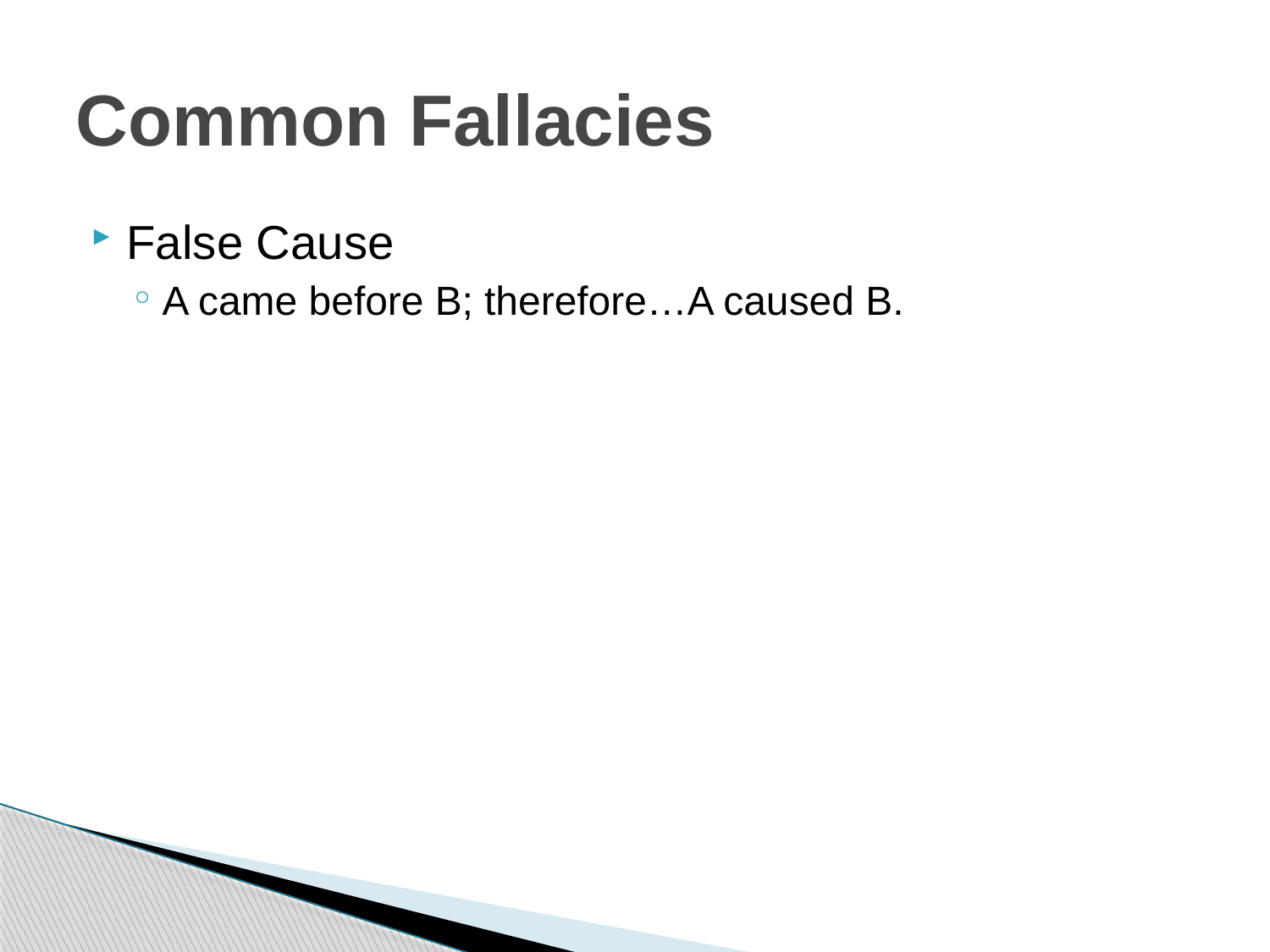

# Common Fallacies
False Cause
A came before B; therefore…A caused B.